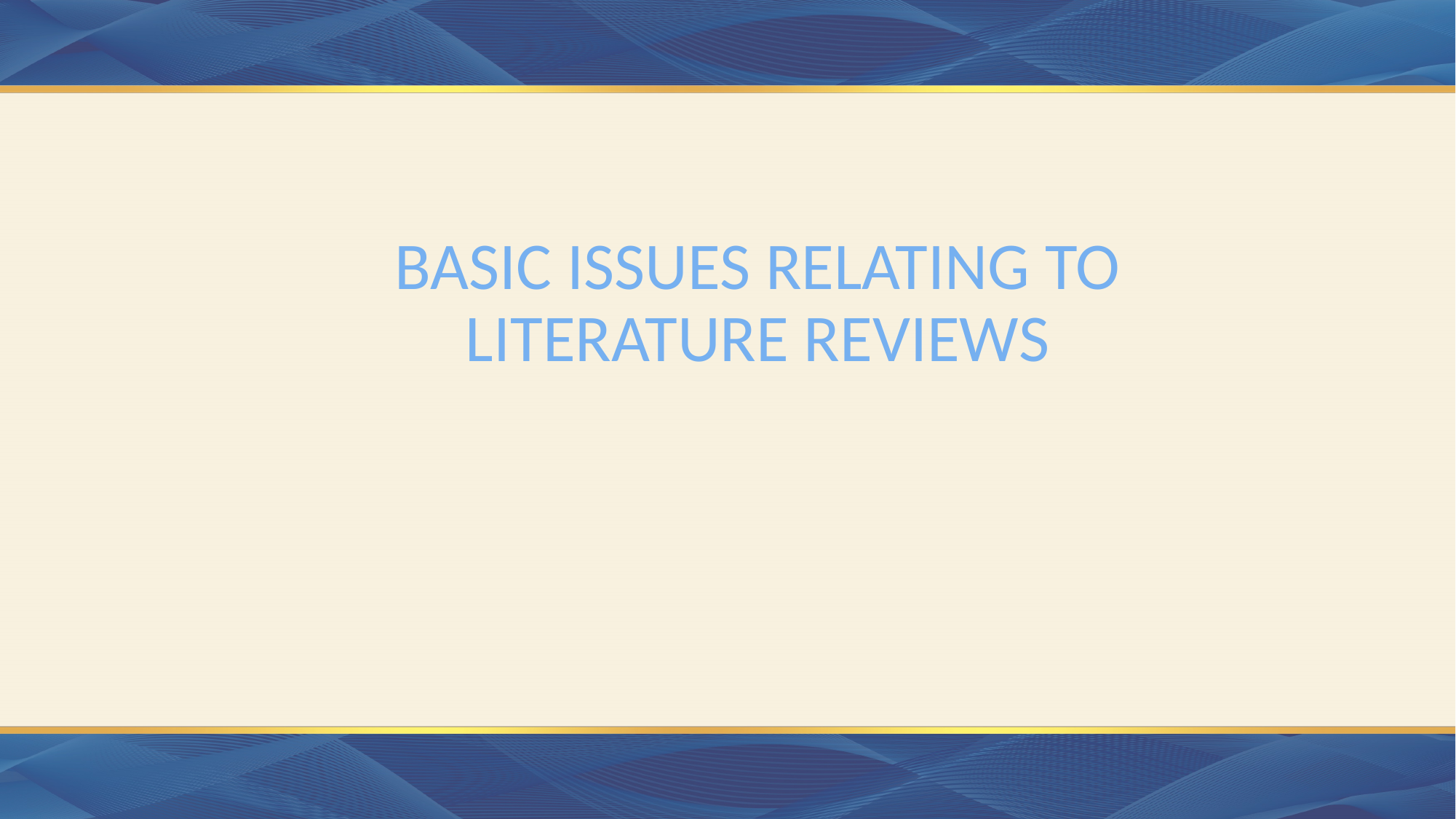

# BASIC ISSUES RELATING TO LITERATURE REVIEWS